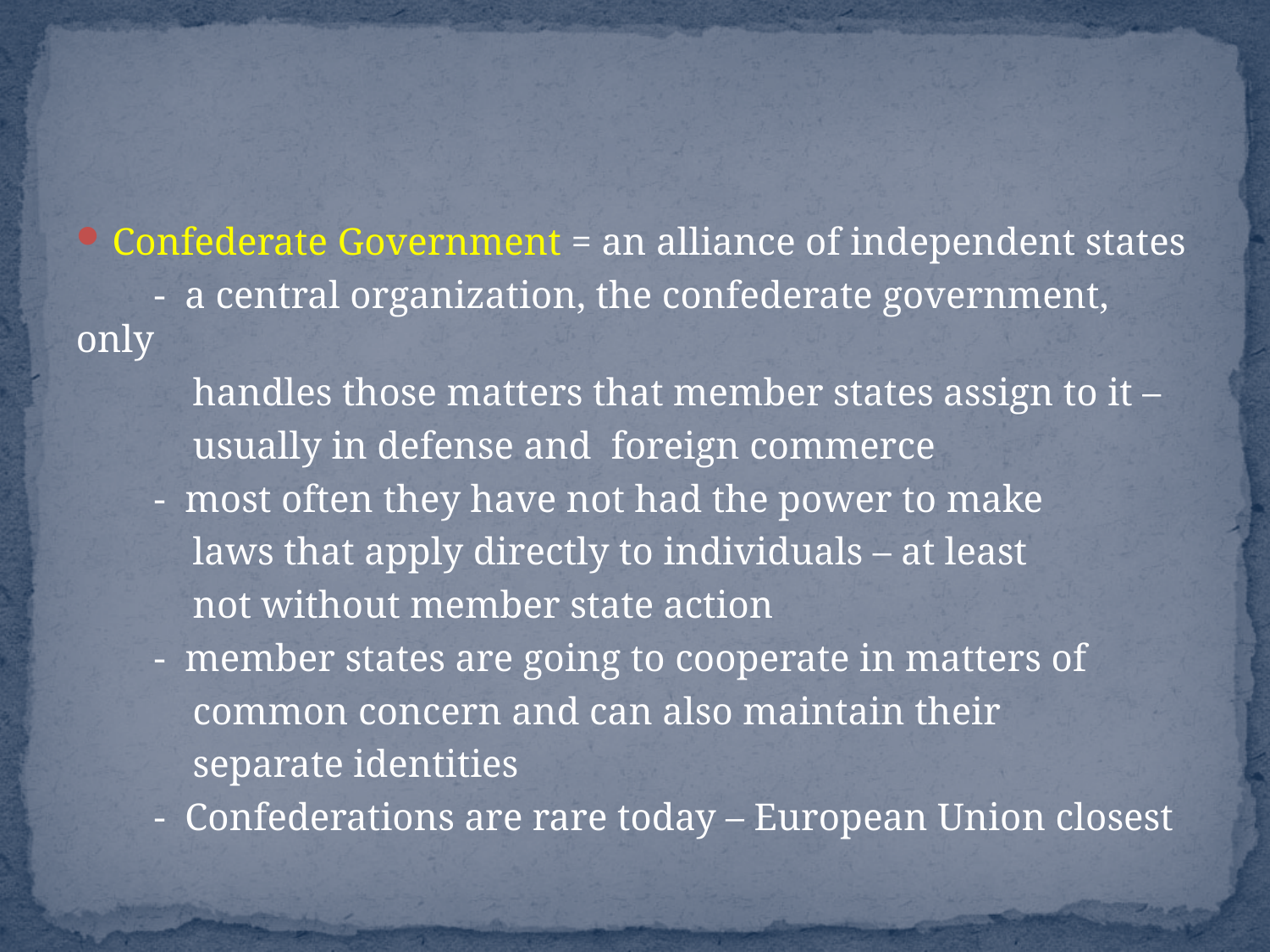

#
Confederate Government = an alliance of independent states
        -  a central organization, the confederate government, only
            handles those matters that member states assign to it –
            usually in defense and  foreign commerce
        -  most often they have not had the power to make
            laws that apply directly to individuals – at least
            not without member state action
        -  member states are going to cooperate in matters of
            common concern and can also maintain their
            separate identities
        -  Confederations are rare today – European Union closest